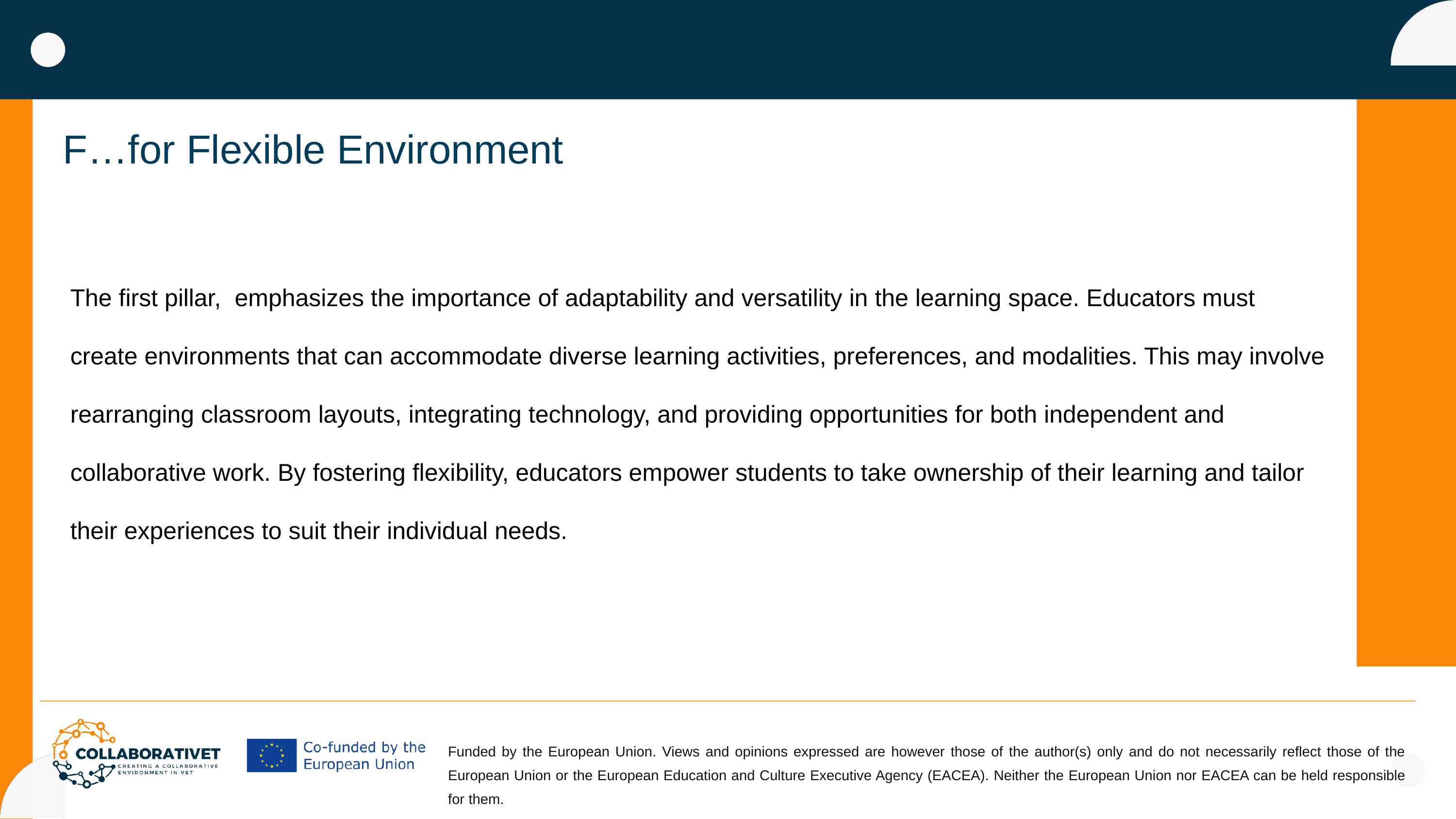

F…for Flexible Environment
The first pillar,  emphasizes the importance of adaptability and versatility in the learning space. Educators must create environments that can accommodate diverse learning activities, preferences, and modalities. This may involve rearranging classroom layouts, integrating technology, and providing opportunities for both independent and collaborative work. By fostering flexibility, educators empower students to take ownership of their learning and tailor their experiences to suit their individual needs.

Funded by the European Union. Views and opinions expressed are however those of the author(s) only and do not necessarily reflect those of the European Union or the European Education and Culture Executive Agency (EACEA). Neither the European Union nor EACEA can be held responsible for them.